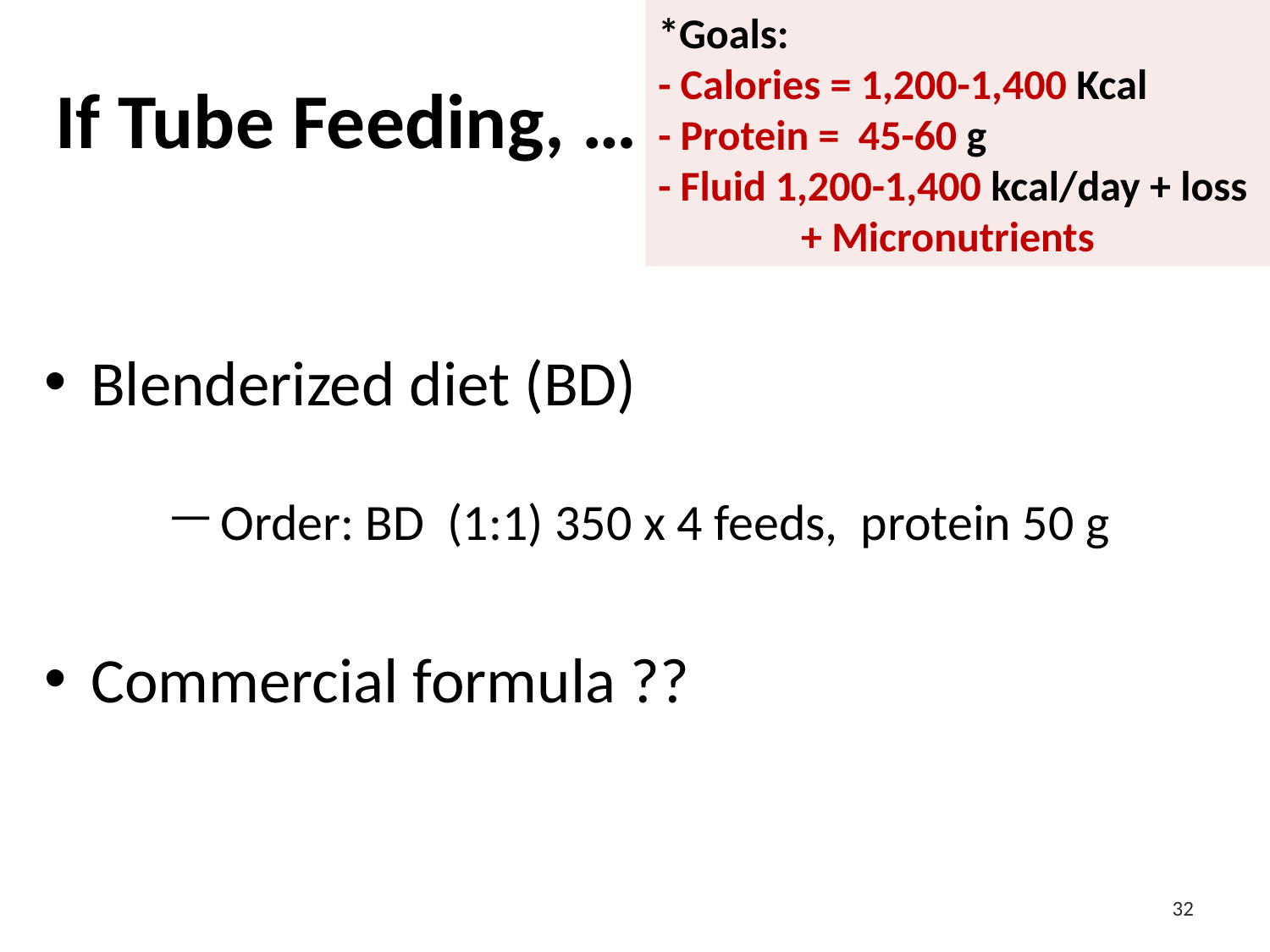

*Goals:
- Calories = 1,200-1,400 Kcal
- Protein =  45-60 g
- Fluid 1,200-1,400 kcal/day + loss
               + Micronutrients
# If Tube Feeding, …
Blenderized diet (BD)
 Order: BD  (1:1) 350 x 4 feeds,  protein 50 g
Commercial formula ??

32